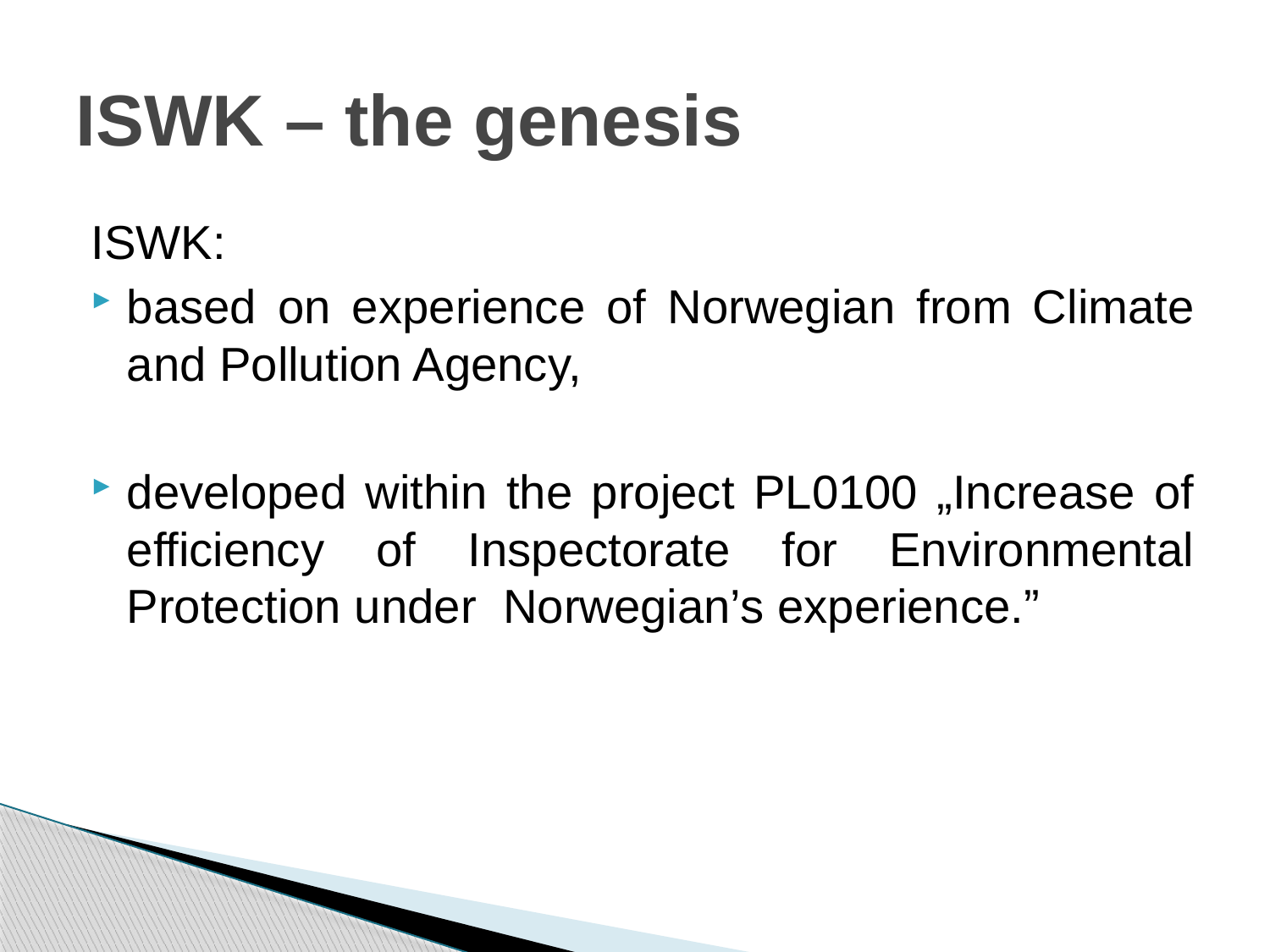

# ISWK – the genesis
ISWK:
based on experience of Norwegian from Climate and Pollution Agency,

developed within the project PL0100 „Increase of efficiency of Inspectorate for Environmental Protection under  Norwegian’s experience.”